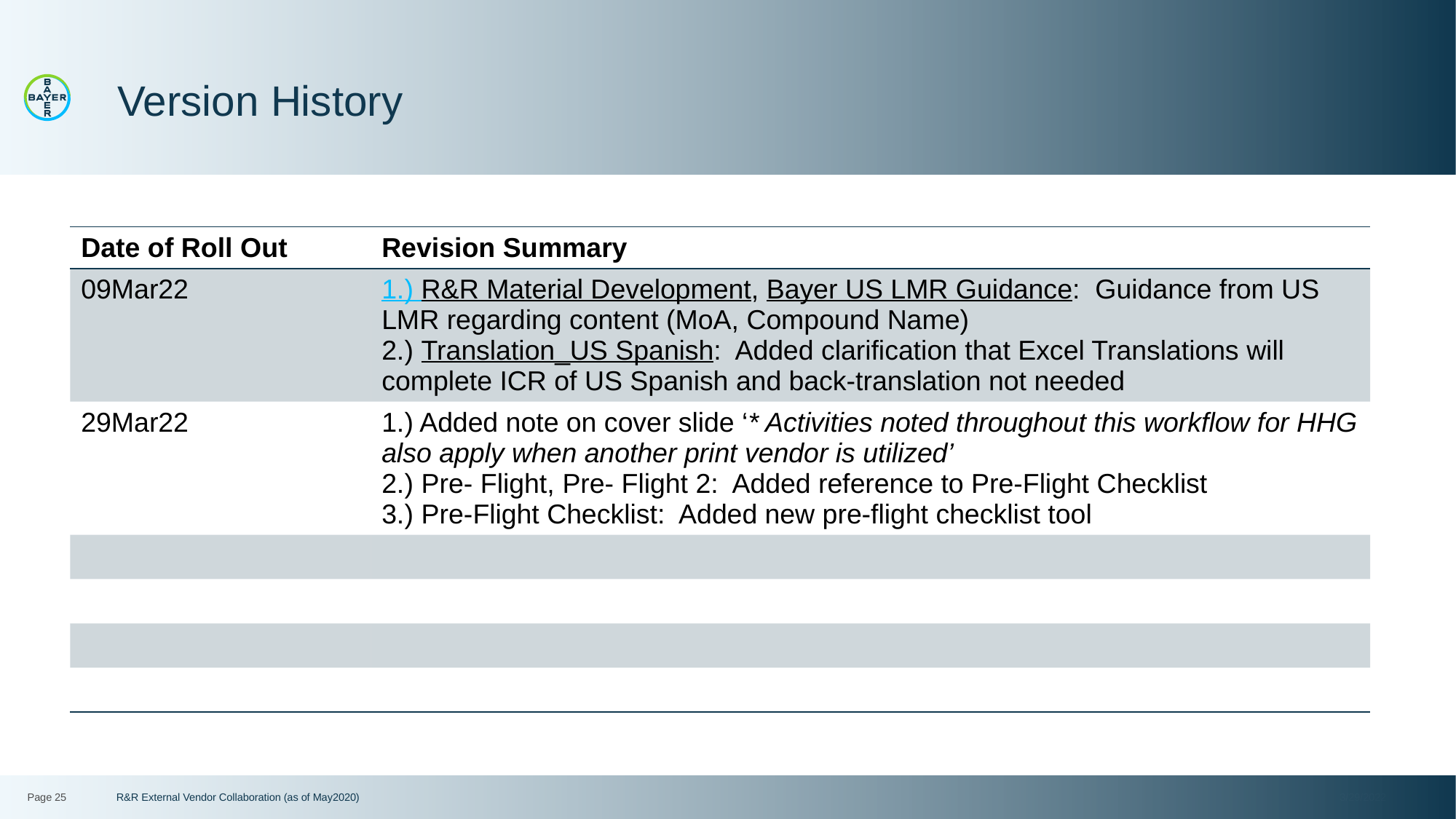

# Version History

| Date of Roll Out | Revision Summary |
| --- | --- |
| 09Mar22 | 1.) R&R Material Development, Bayer US LMR Guidance: Guidance from US LMR regarding content (MoA, Compound Name) 2.) Translation\_US Spanish: Added clarification that Excel Translations will complete ICR of US Spanish and back-translation not needed |
| 29Mar22 | 1.) Added note on cover slide ‘\* Activities noted throughout this workflow for HHG also apply when another print vendor is utilized’ 2.) Pre- Flight, Pre- Flight 2: Added reference to Pre-Flight Checklist 3.) Pre-Flight Checklist: Added new pre-flight checklist tool |
|  |  |
|  |  |
|  |  |
|  |  |
Page 25
R&R External Vendor Collaboration (as of May2020)
3/29/2022